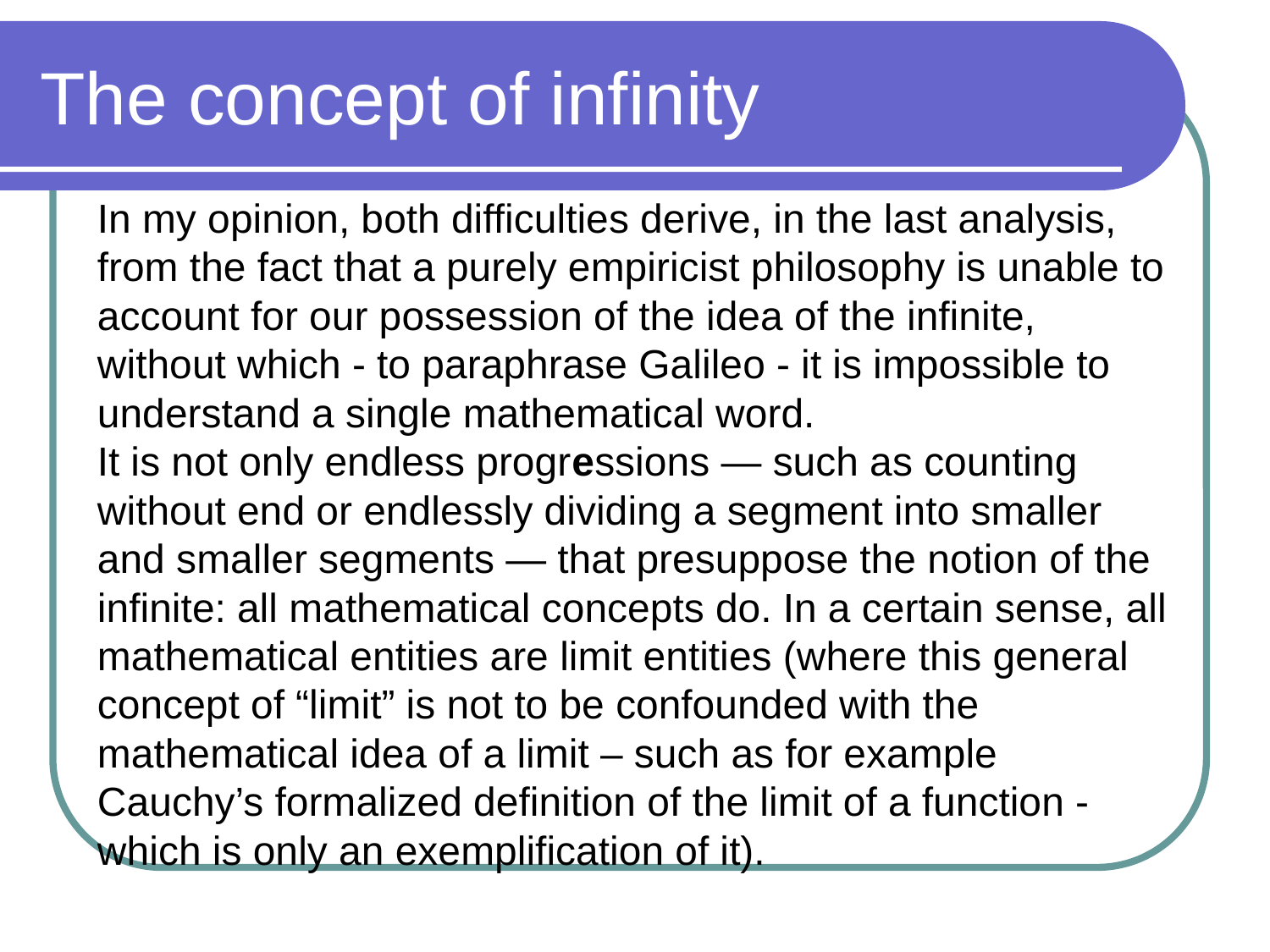

# The concept of infinity
In my opinion, both difficulties derive, in the last analysis, from the fact that a purely empiricist philosophy is unable to account for our possession of the idea of the infinite, without which - to paraphrase Galileo - it is impossible to understand a single mathematical word.
It is not only endless progressions — such as counting without end or endlessly dividing a segment into smaller and smaller segments — that presuppose the notion of the infinite: all mathematical concepts do. In a certain sense, all mathematical entities are limit entities (where this general concept of “limit” is not to be confounded with the mathematical idea of a limit – such as for example Cauchy’s formalized definition of the limit of a function - which is only an exemplification of it).